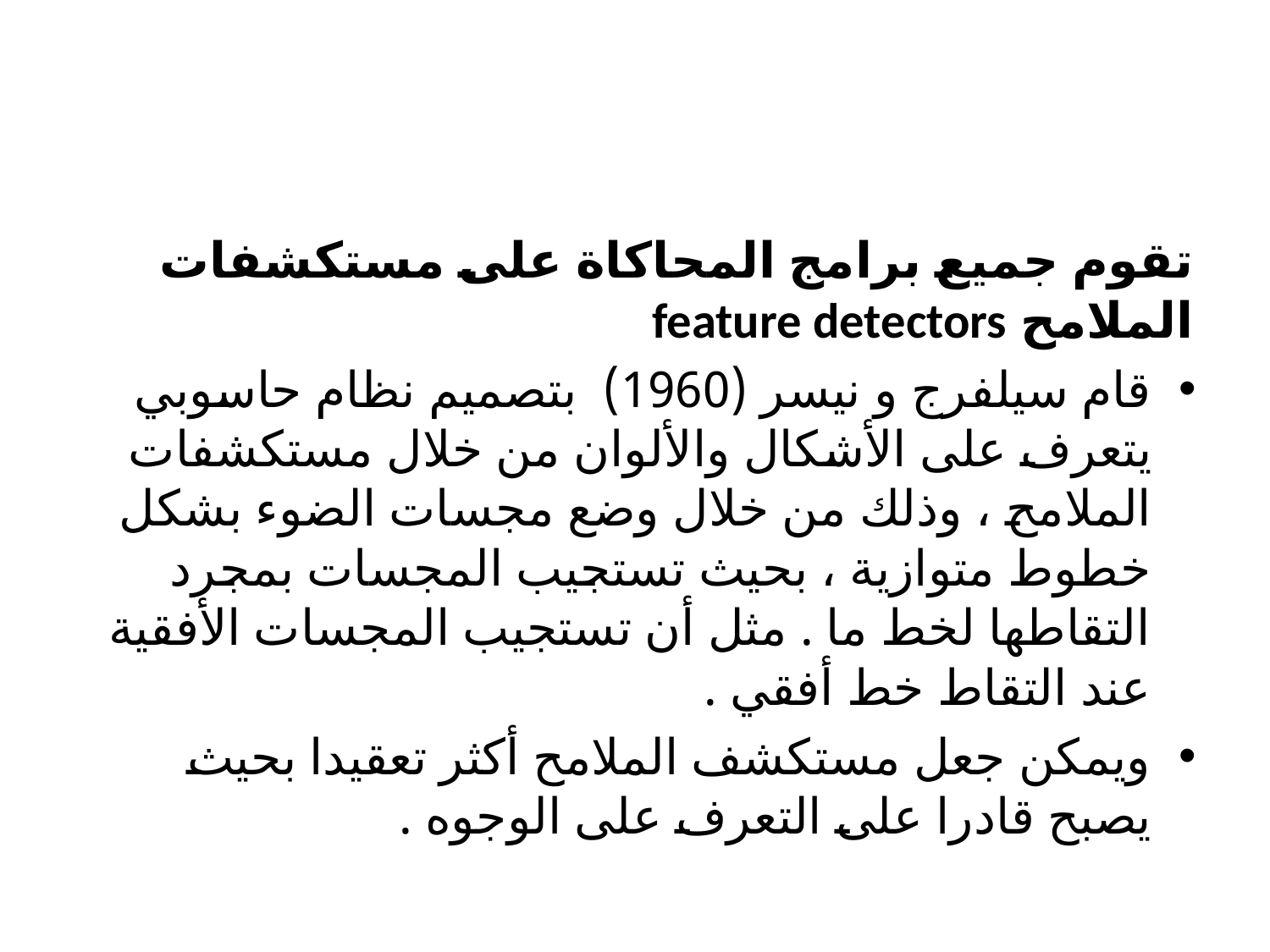

#
تقوم جميع برامج المحاكاة على مستكشفات الملامح feature detectors
قام سيلفرج و نيسر (1960)  بتصميم نظام حاسوبي يتعرف على الأشكال والألوان من خلال مستكشفات الملامح ، وذلك من خلال وضع مجسات الضوء بشكل خطوط متوازية ، بحيث تستجيب المجسات بمجرد التقاطها لخط ما . مثل أن تستجيب المجسات الأفقية عند التقاط خط أفقي .
ويمكن جعل مستكشف الملامح أكثر تعقيدا بحيث يصبح قادرا على التعرف على الوجوه .